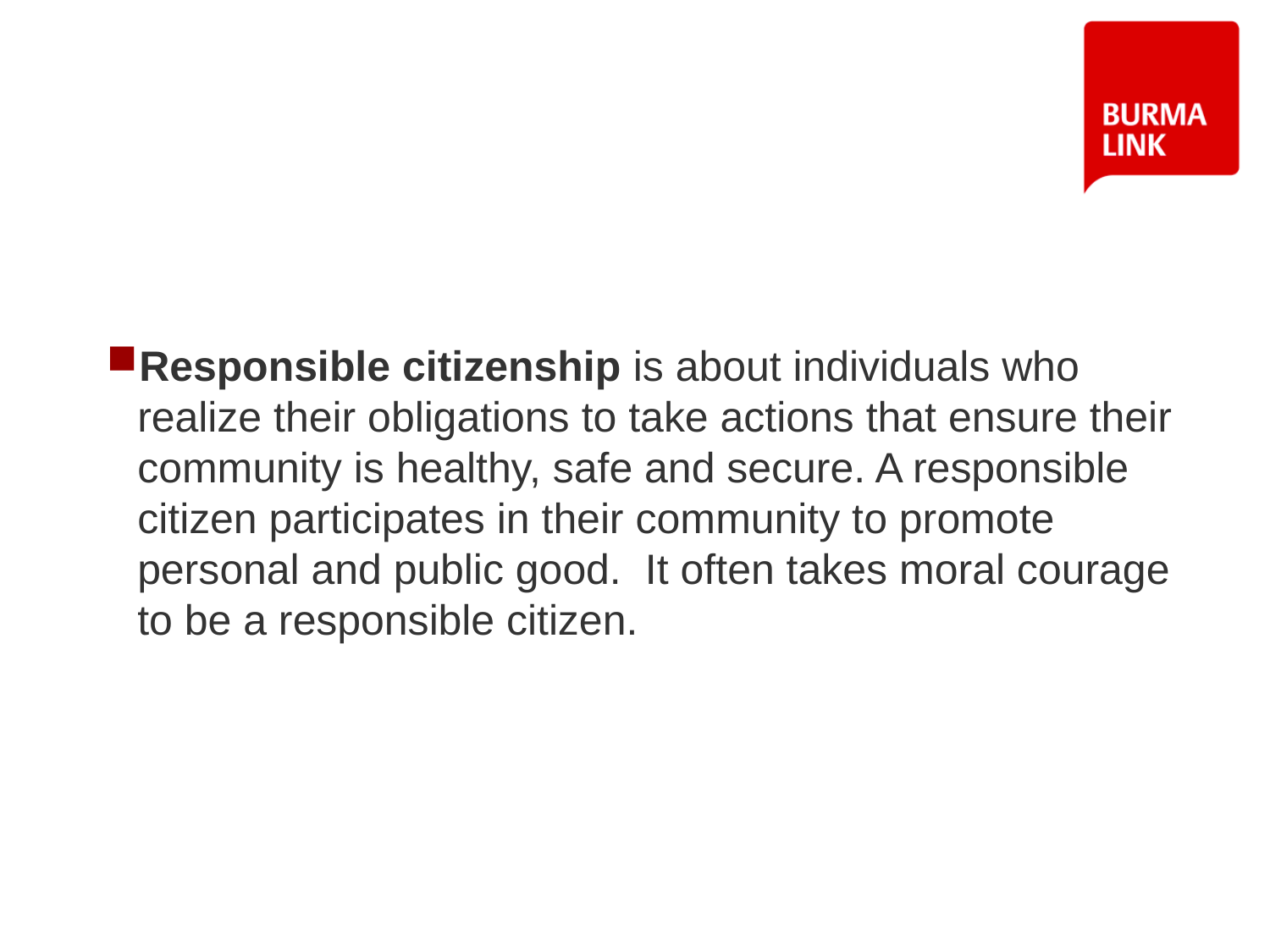

42
Responsible citizenship is about individuals who realize their obligations to take actions that ensure their community is healthy, safe and secure. A responsible citizen participates in their community to promote personal and public good.  It often takes moral courage to be a responsible citizen.